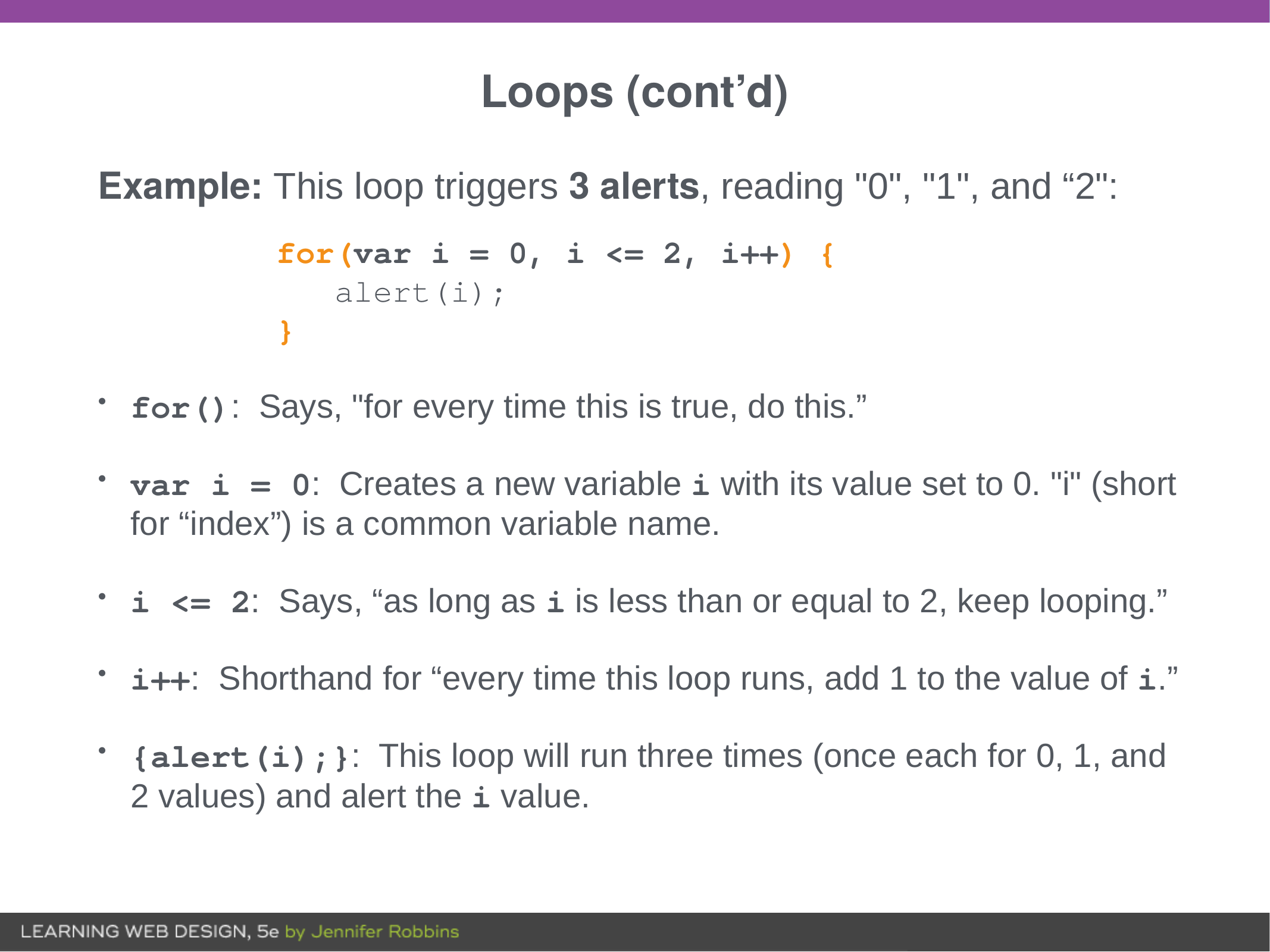

# Loops (cont’d)
Example: This loop triggers 3 alerts, reading "0", "1", and “2":
for(var i = 0, i <= 2, i++) {
   alert(i);
}
for():  Says, "for every time this is true, do this.”
var i = 0:  Creates a new variable i with its value set to 0. "i" (short for “index”) is a common variable name.
i <= 2:  Says, “as long as i is less than or equal to 2, keep looping.”
i++:  Shorthand for “every time this loop runs, add 1 to the value of i.”
{alert(i);}:  This loop will run three times (once each for 0, 1, and 2 values) and alert the i value.